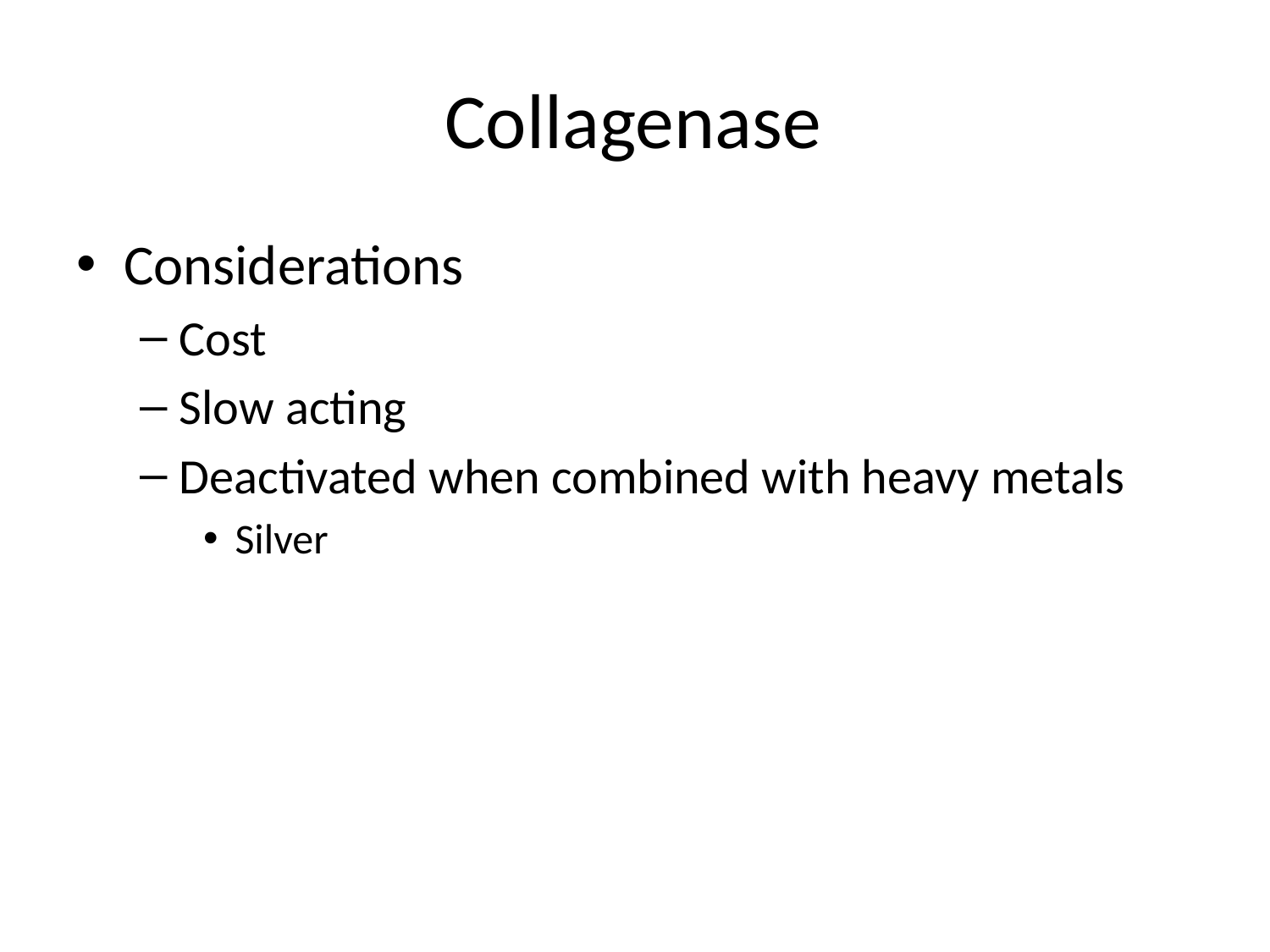

# Collagenase
Considerations
Cost
Slow acting
Deactivated when combined with heavy metals
Silver